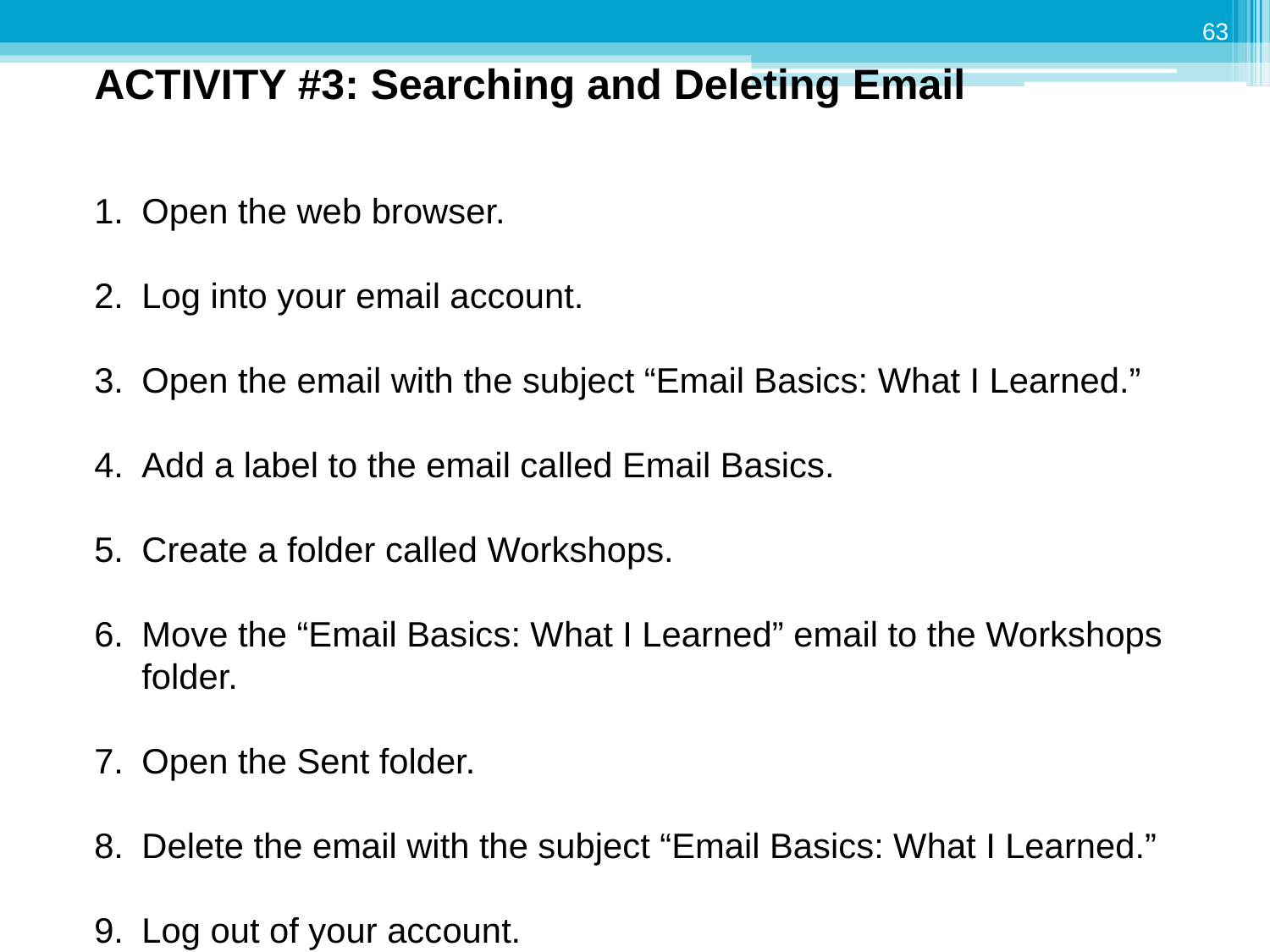

63
ACTIVITY #3: Searching and Deleting Email

Open the web browser.
Log into your email account.
Open the email with the subject “Email Basics: What I Learned.”
Add a label to the email called Email Basics.
Create a folder called Workshops.
Move the “Email Basics: What I Learned” email to the Workshops folder.
Open the Sent folder.
Delete the email with the subject “Email Basics: What I Learned.”
Log out of your account.